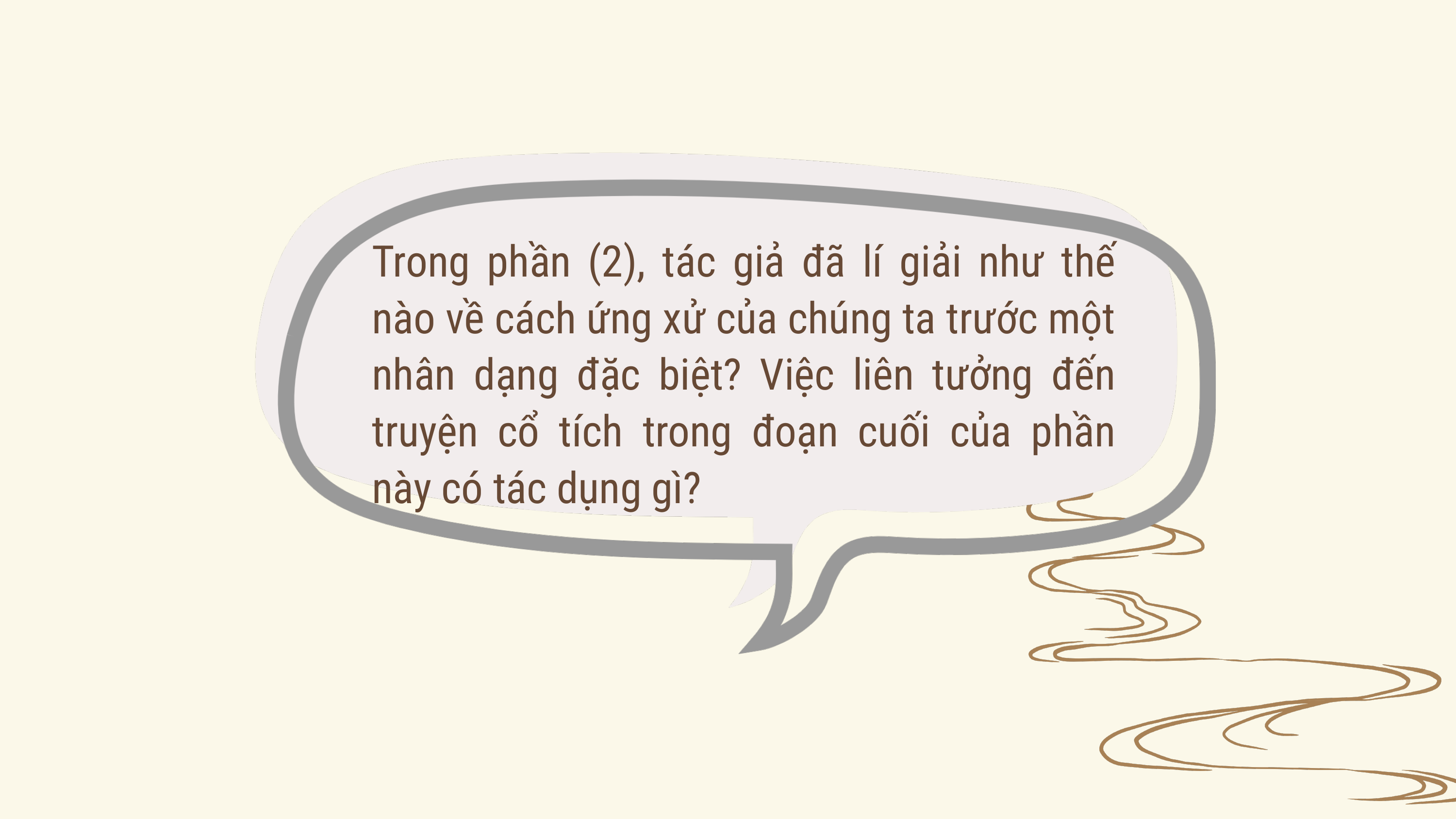

Trong phần (2), tác giả đã lí giải như thế nào về cách ứng xử của chúng ta trước một nhân dạng đặc biệt? Việc liên tưởng đến truyện cổ tích trong đoạn cuối của phần này có tác dụng gì?